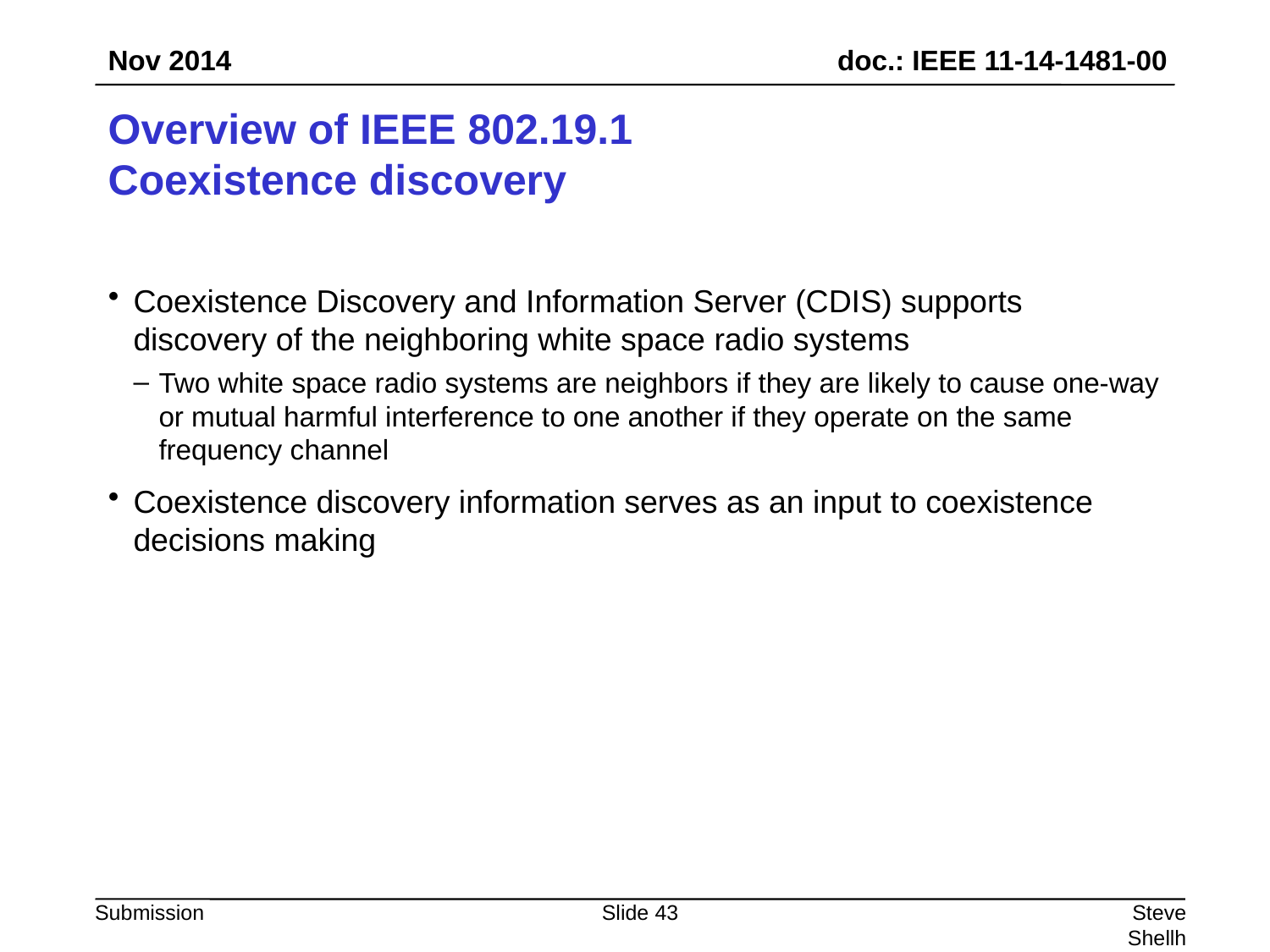

Nov 2014
# Overview of IEEE 802.19.1 Coexistence discovery
Coexistence Discovery and Information Server (CDIS) supports discovery of the neighboring white space radio systems
Two white space radio systems are neighbors if they are likely to cause one-way or mutual harmful interference to one another if they operate on the same frequency channel
Coexistence discovery information serves as an input to coexistence decisions making

Slide 43
Steve Shellhammer, Qualcomm